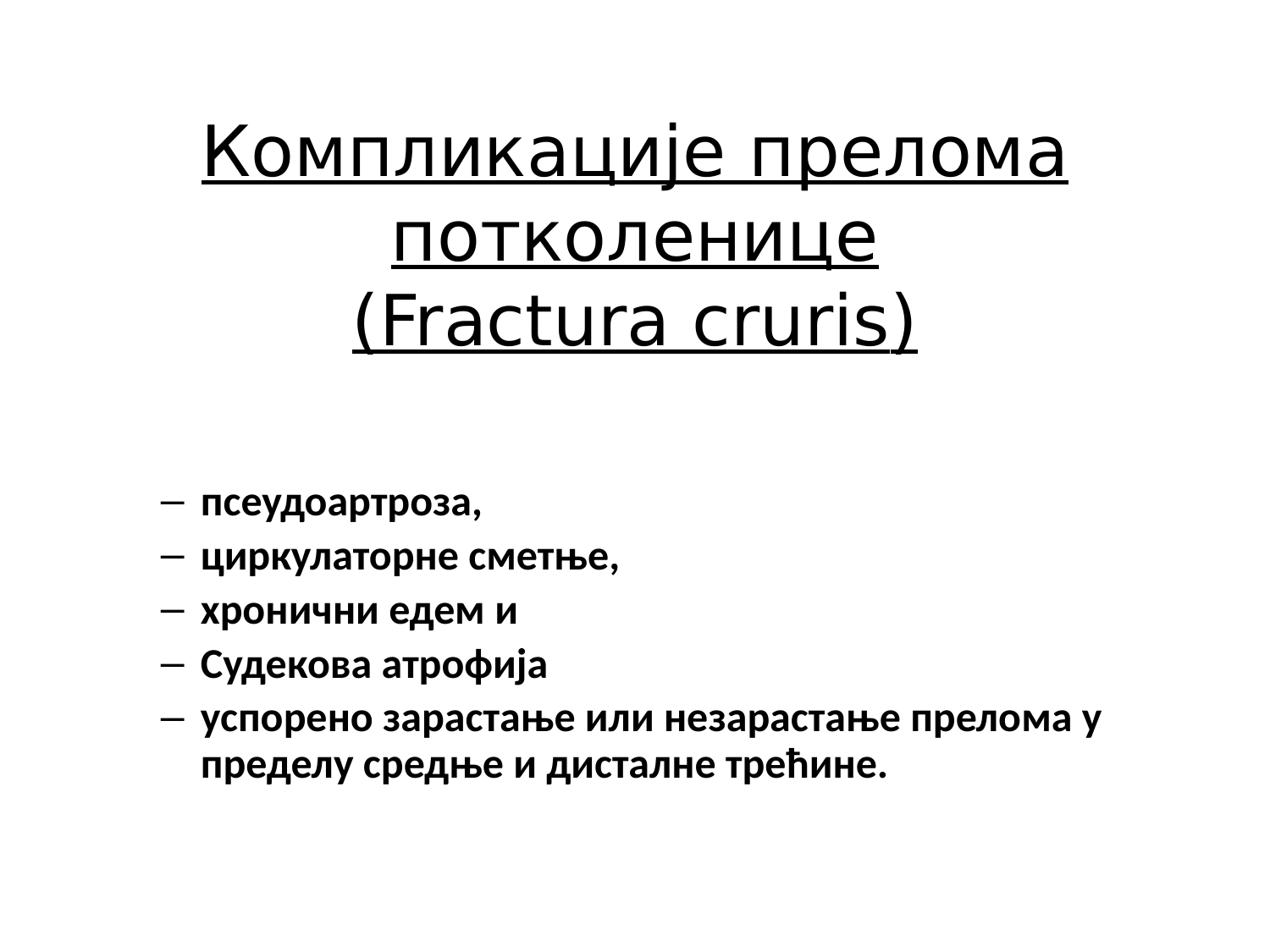

# Компликације прелома потколенице (Fractura cruris)
псеудоартроза,
циркулаторне сметње,
хронични едем и
Судекова атрофија
успорено зарастање или незарастање прелома у пределу средње и дисталне трећине.